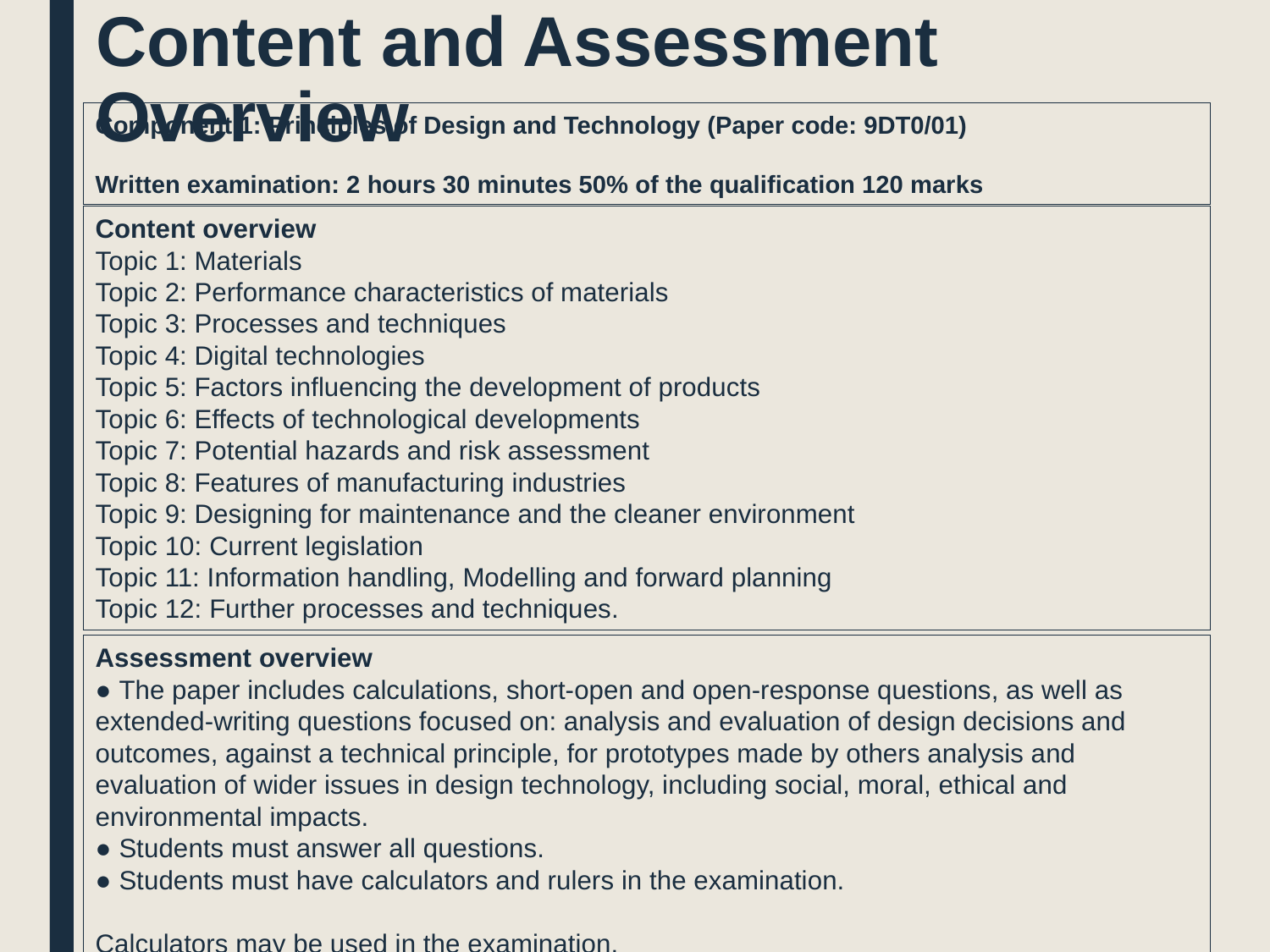

# Content and Assessment Overview
Component 1: Principles of Design and Technology (Paper code: 9DT0/01)

Written examination: 2 hours 30 minutes 50% of the qualification 120 marks
Content overview
Topic 1: Materials
Topic 2: Performance characteristics of materials
Topic 3: Processes and techniques
Topic 4: Digital technologies
Topic 5: Factors influencing the development of products
Topic 6: Effects of technological developments
Topic 7: Potential hazards and risk assessment
Topic 8: Features of manufacturing industries
Topic 9: Designing for maintenance and the cleaner environment
Topic 10: Current legislation
Topic 11: Information handling, Modelling and forward planning
Topic 12: Further processes and techniques.
Assessment overview
● The paper includes calculations, short-open and open-response questions, as well as extended-writing questions focused on: analysis and evaluation of design decisions and outcomes, against a technical principle, for prototypes made by others analysis and evaluation of wider issues in design technology, including social, moral, ethical and environmental impacts.
● Students must answer all questions.
● Students must have calculators and rulers in the examination.

Calculators may be used in the examination.